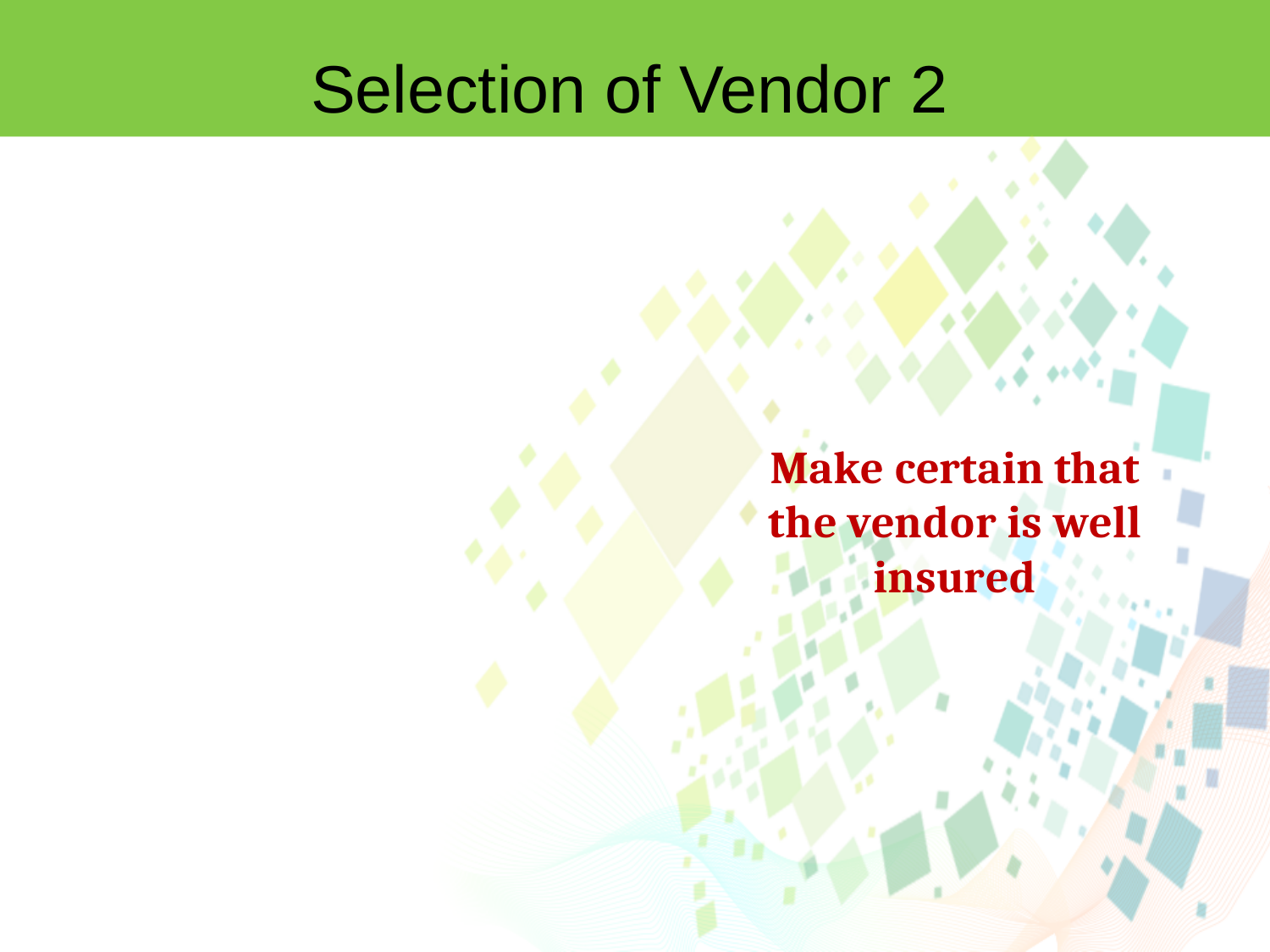

Selection of Vendor 2
Make certain that the vendor is well insured